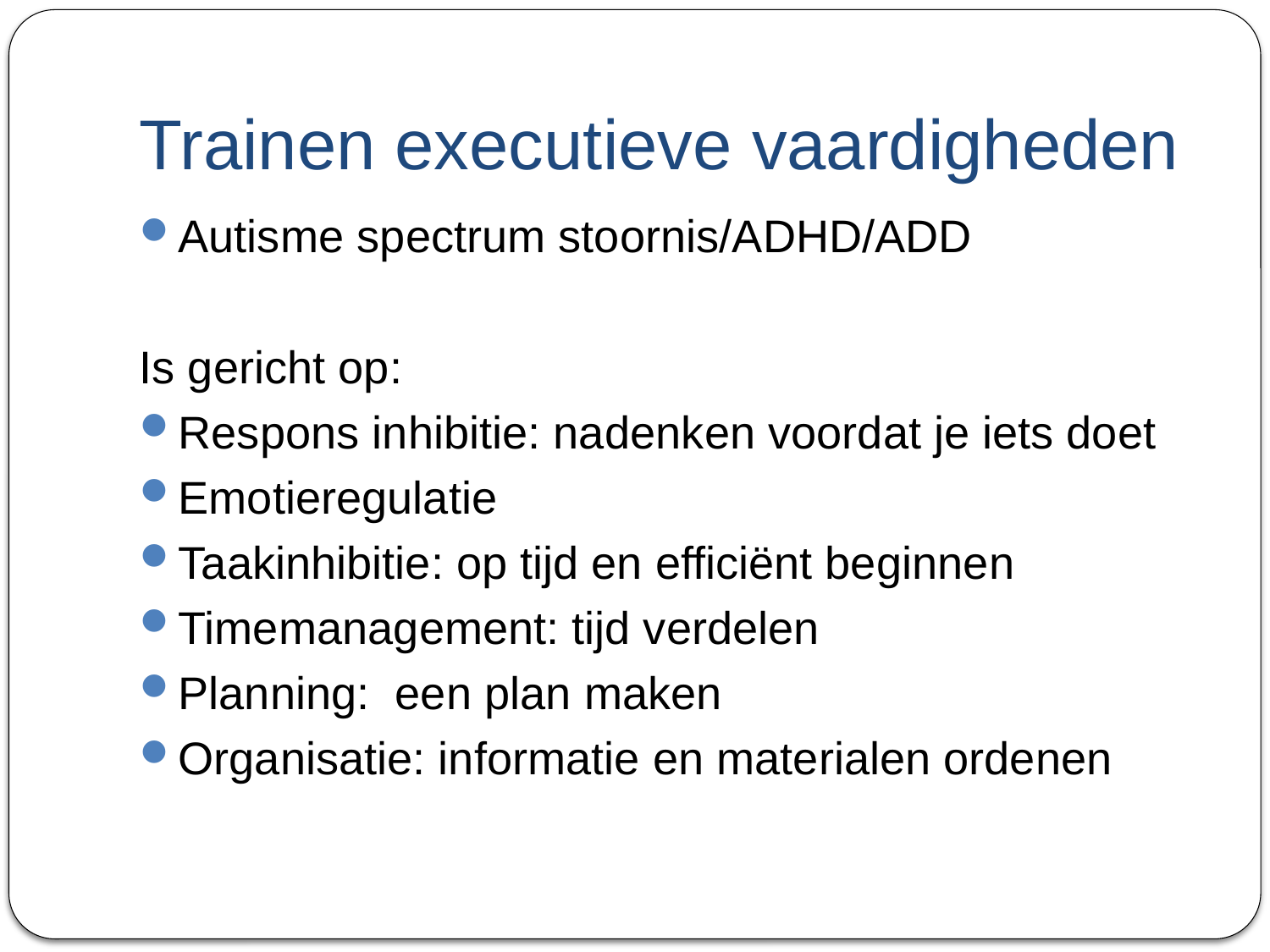

# Trainen executieve vaardigheden
Autisme spectrum stoornis/ADHD/ADD

Is gericht op:
Respons inhibitie: nadenken voordat je iets doet
Emotieregulatie
Taakinhibitie: op tijd en efficiënt beginnen
Timemanagement: tijd verdelen
Planning:  een plan maken
Organisatie: informatie en materialen ordenen